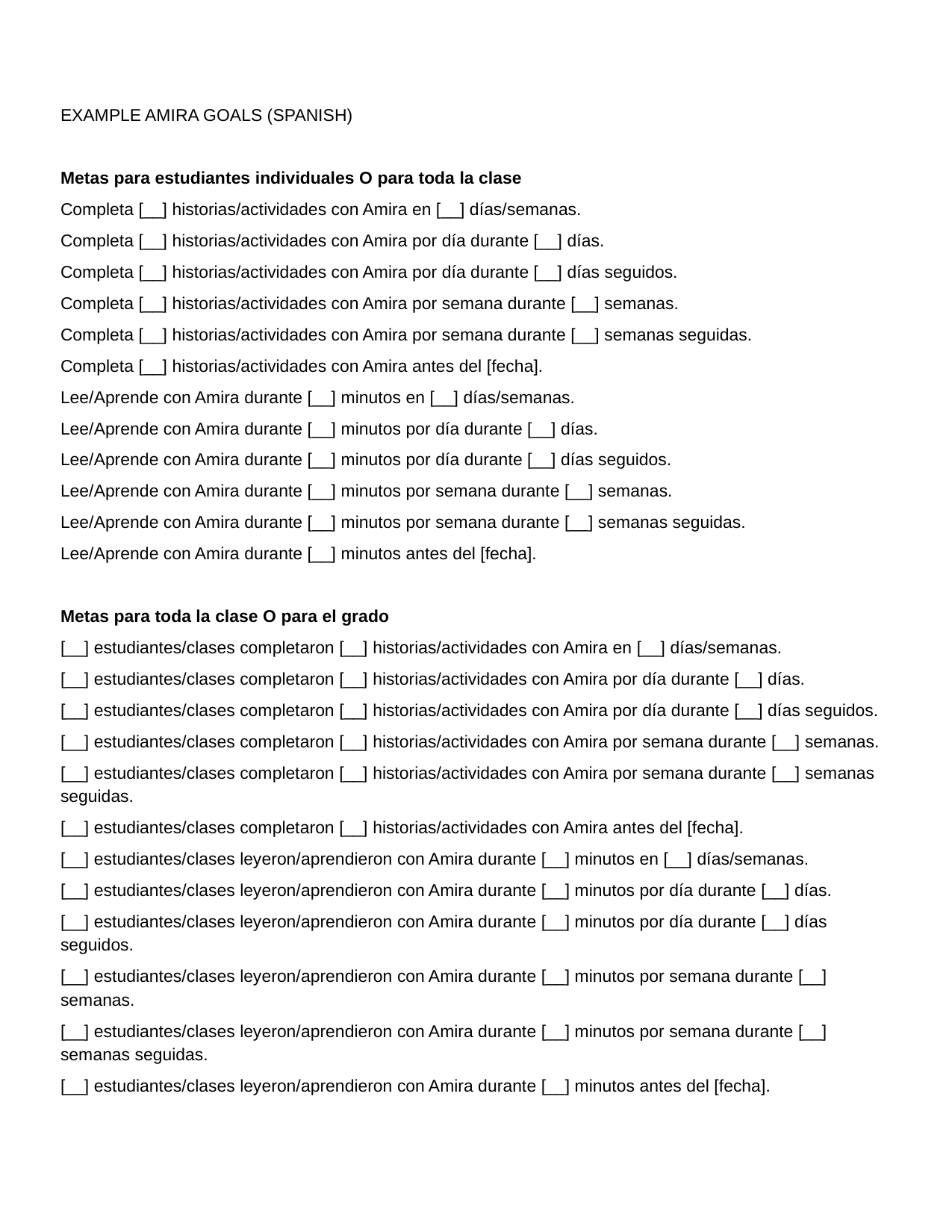

EXAMPLE AMIRA GOALS (SPANISH)

Metas para estudiantes individuales O para toda la clase
Completa [__] historias/actividades con Amira en [__] días/semanas.
Completa [__] historias/actividades con Amira por día durante [__] días.
Completa [__] historias/actividades con Amira por día durante [__] días seguidos.
Completa [__] historias/actividades con Amira por semana durante [__] semanas.
Completa [__] historias/actividades con Amira por semana durante [__] semanas seguidas.
Completa [__] historias/actividades con Amira antes del [fecha].
Lee/Aprende con Amira durante [__] minutos en [__] días/semanas.
Lee/Aprende con Amira durante [__] minutos por día durante [__] días.
Lee/Aprende con Amira durante [__] minutos por día durante [__] días seguidos.
Lee/Aprende con Amira durante [__] minutos por semana durante [__] semanas.
Lee/Aprende con Amira durante [__] minutos por semana durante [__] semanas seguidas.
Lee/Aprende con Amira durante [__] minutos antes del [fecha].

Metas para toda la clase O para el grado
[__] estudiantes/clases completaron [__] historias/actividades con Amira en [__] días/semanas.
[__] estudiantes/clases completaron [__] historias/actividades con Amira por día durante [__] días.
[__] estudiantes/clases completaron [__] historias/actividades con Amira por día durante [__] días seguidos.
[__] estudiantes/clases completaron [__] historias/actividades con Amira por semana durante [__] semanas.
[__] estudiantes/clases completaron [__] historias/actividades con Amira por semana durante [__] semanas seguidas.
[__] estudiantes/clases completaron [__] historias/actividades con Amira antes del [fecha].
[__] estudiantes/clases leyeron/aprendieron con Amira durante [__] minutos en [__] días/semanas.
[__] estudiantes/clases leyeron/aprendieron con Amira durante [__] minutos por día durante [__] días.
[__] estudiantes/clases leyeron/aprendieron con Amira durante [__] minutos por día durante [__] días seguidos.
[__] estudiantes/clases leyeron/aprendieron con Amira durante [__] minutos por semana durante [__] semanas.
[__] estudiantes/clases leyeron/aprendieron con Amira durante [__] minutos por semana durante [__] semanas seguidas.
[__] estudiantes/clases leyeron/aprendieron con Amira durante [__] minutos antes del [fecha].